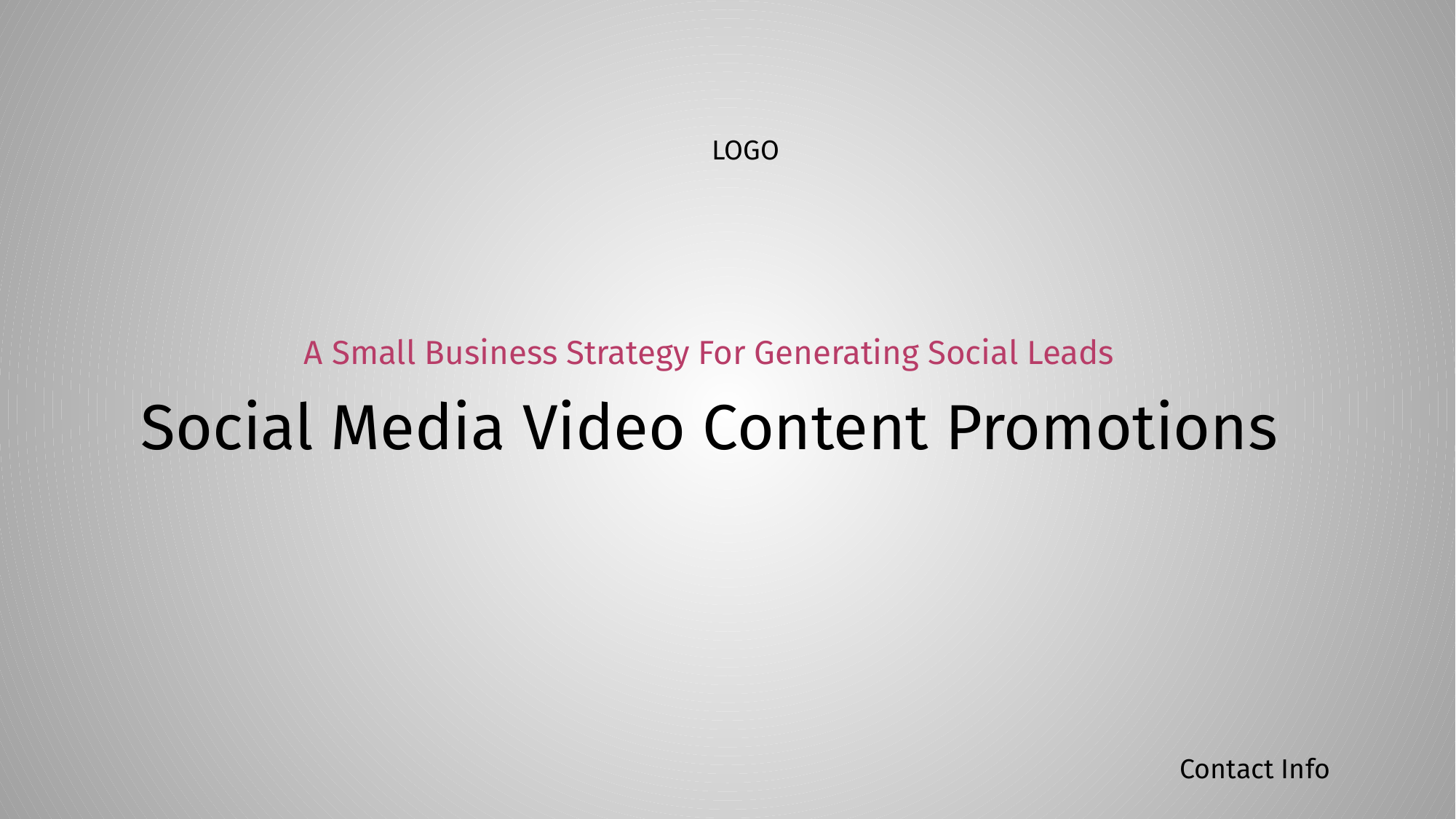

LOGO
A Small Business Strategy For Generating Social Leads
# Social Media Video Content Promotions
Contact Info